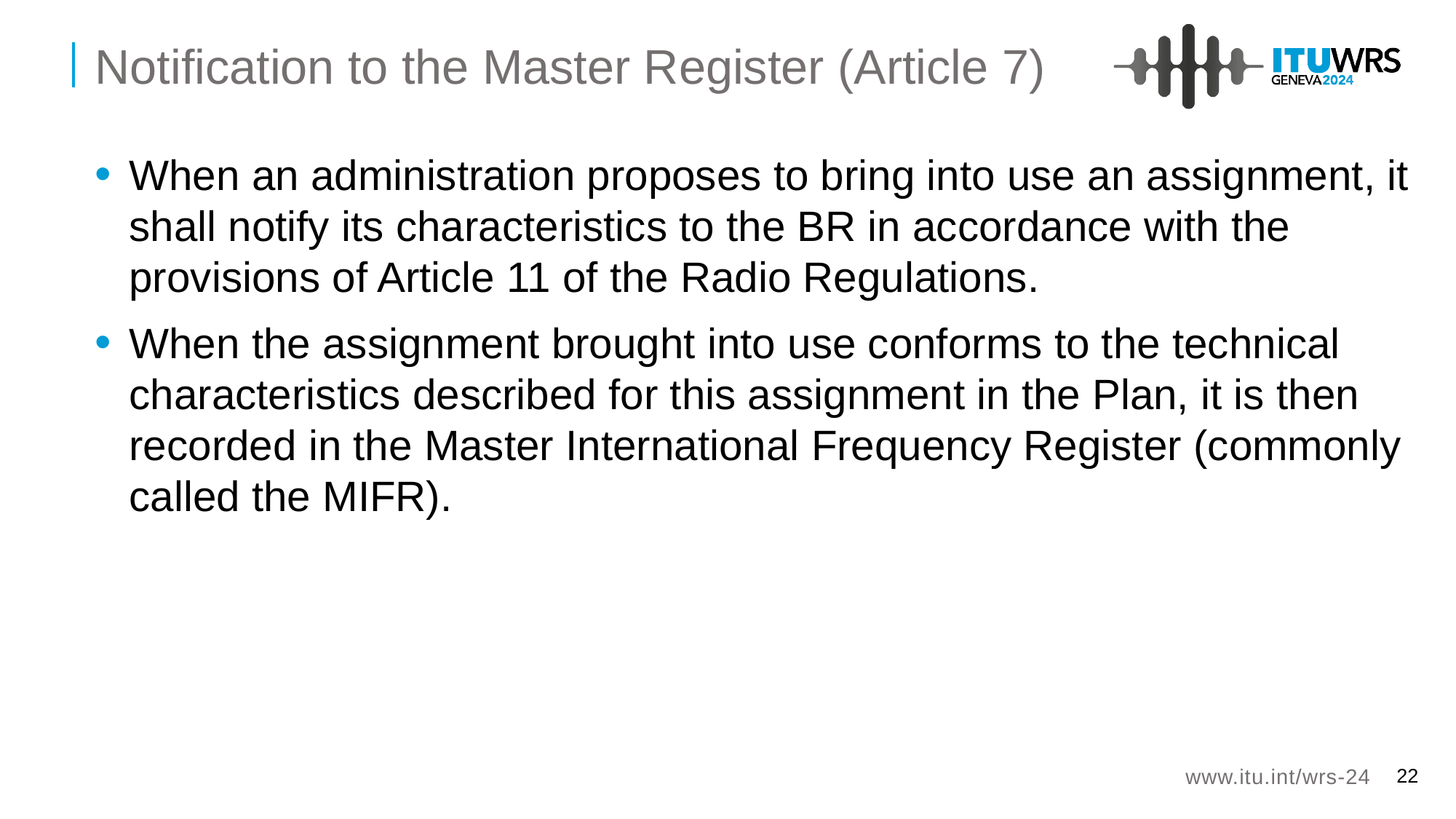

Notification to the Master Register (Article 7)
When an administration proposes to bring into use an assignment, it shall notify its characteristics to the BR in accordance with the provisions of Article 11 of the Radio Regulations.
When the assignment brought into use conforms to the technical characteristics described for this assignment in the Plan, it is then recorded in the Master International Frequency Register (commonly called the MIFR).